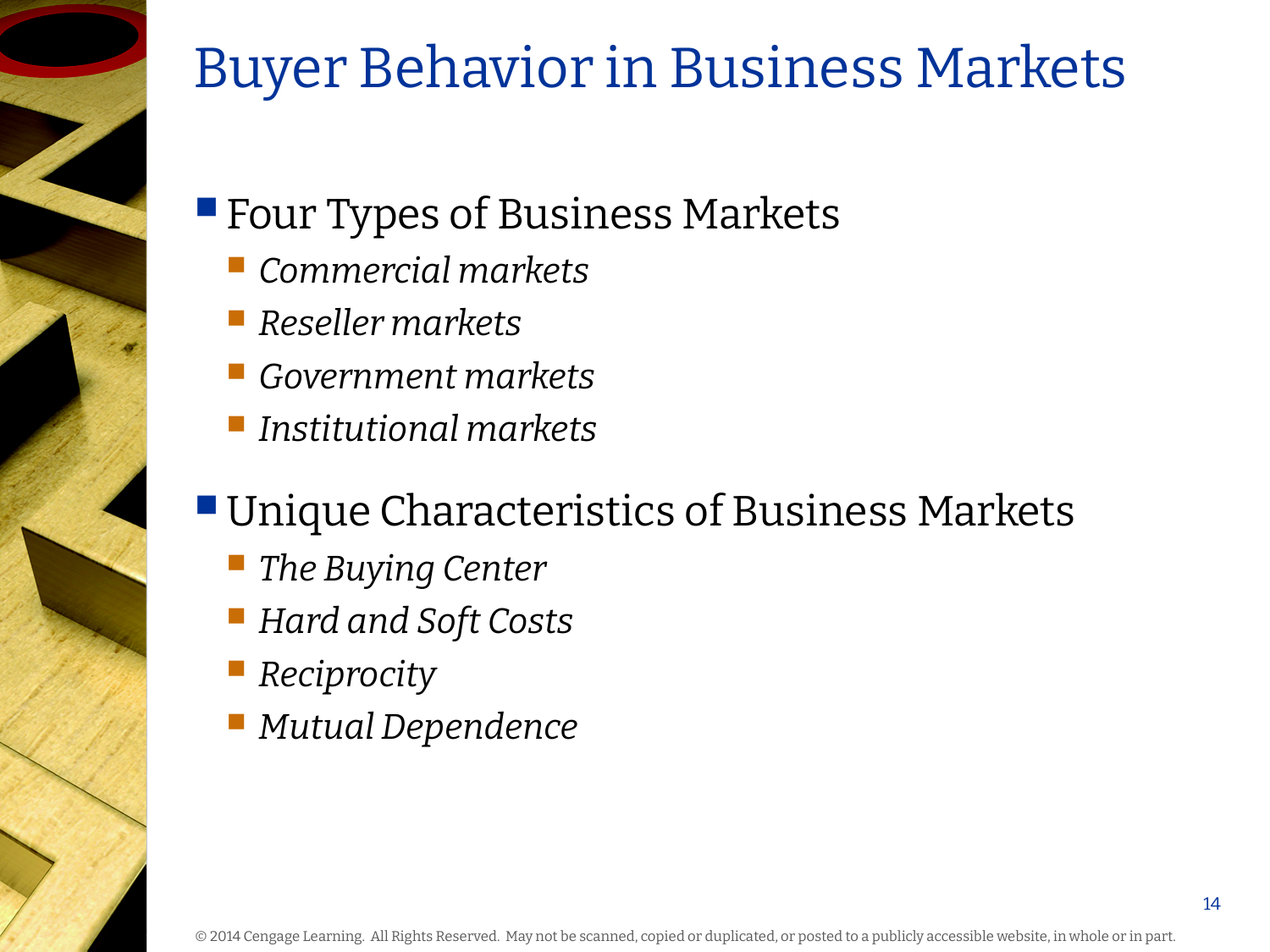

# Buyer Behavior in Business Markets
Four Types of Business Markets
Commercial markets
Reseller markets
Government markets
Institutional markets
Unique Characteristics of Business Markets
The Buying Center
Hard and Soft Costs
Reciprocity
Mutual Dependence
14